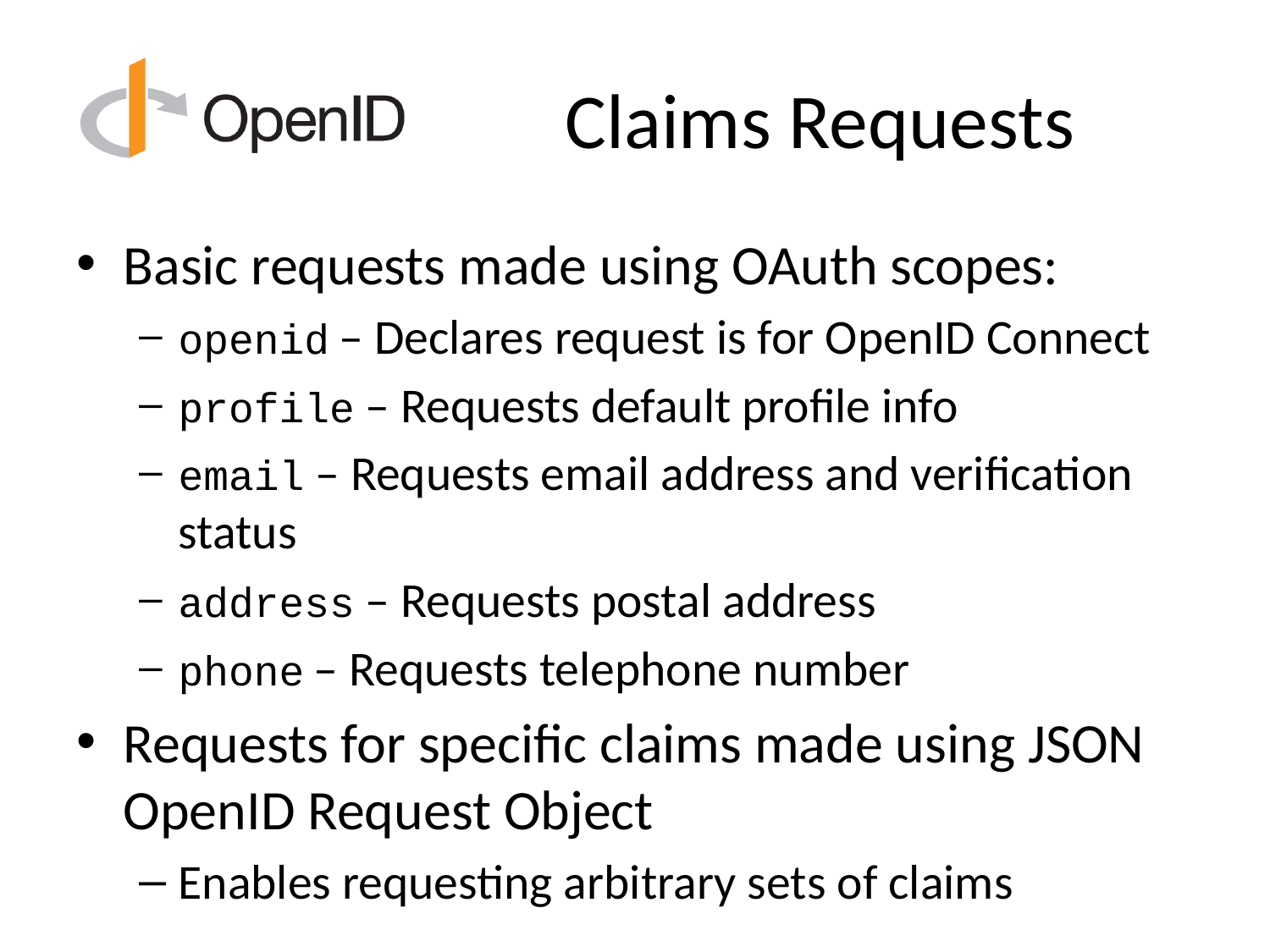

# Claims Requests
Basic requests made using OAuth scopes:
openid – Declares request is for OpenID Connect
profile – Requests default profile info
email – Requests email address and verification status
address – Requests postal address
phone – Requests telephone number
Requests for specific claims made using JSON OpenID Request Object
Enables requesting arbitrary sets of claims